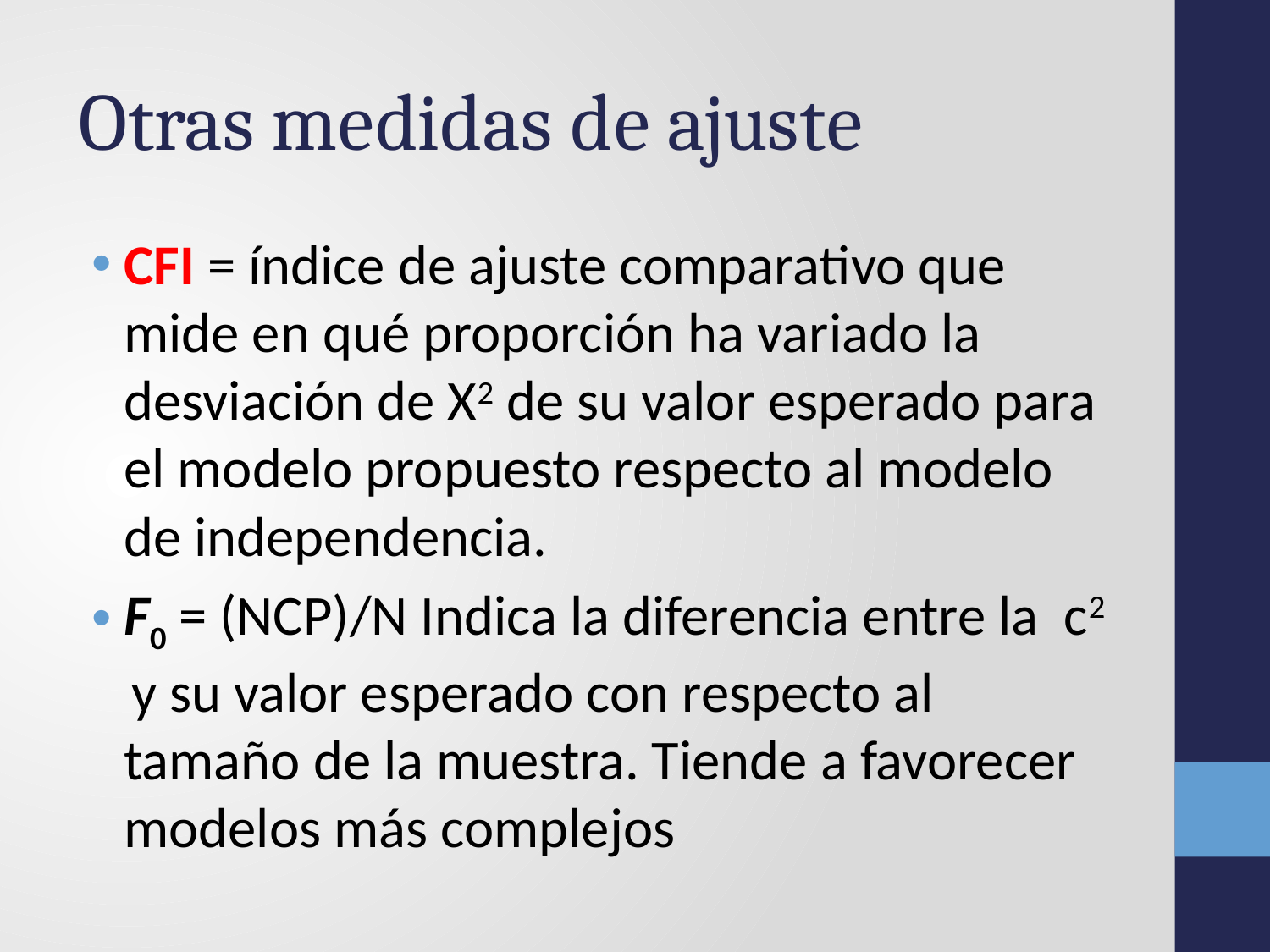

# Otras medidas de ajuste
CFI = índice de ajuste comparativo que mide en qué proporción ha variado la desviación de X2 de su valor esperado para el modelo propuesto respecto al modelo de independencia.
F0 = (NCP)/N Indica la diferencia entre la  c2  y su valor esperado con respecto al tamaño de la muestra. Tiende a favorecer modelos más complejos